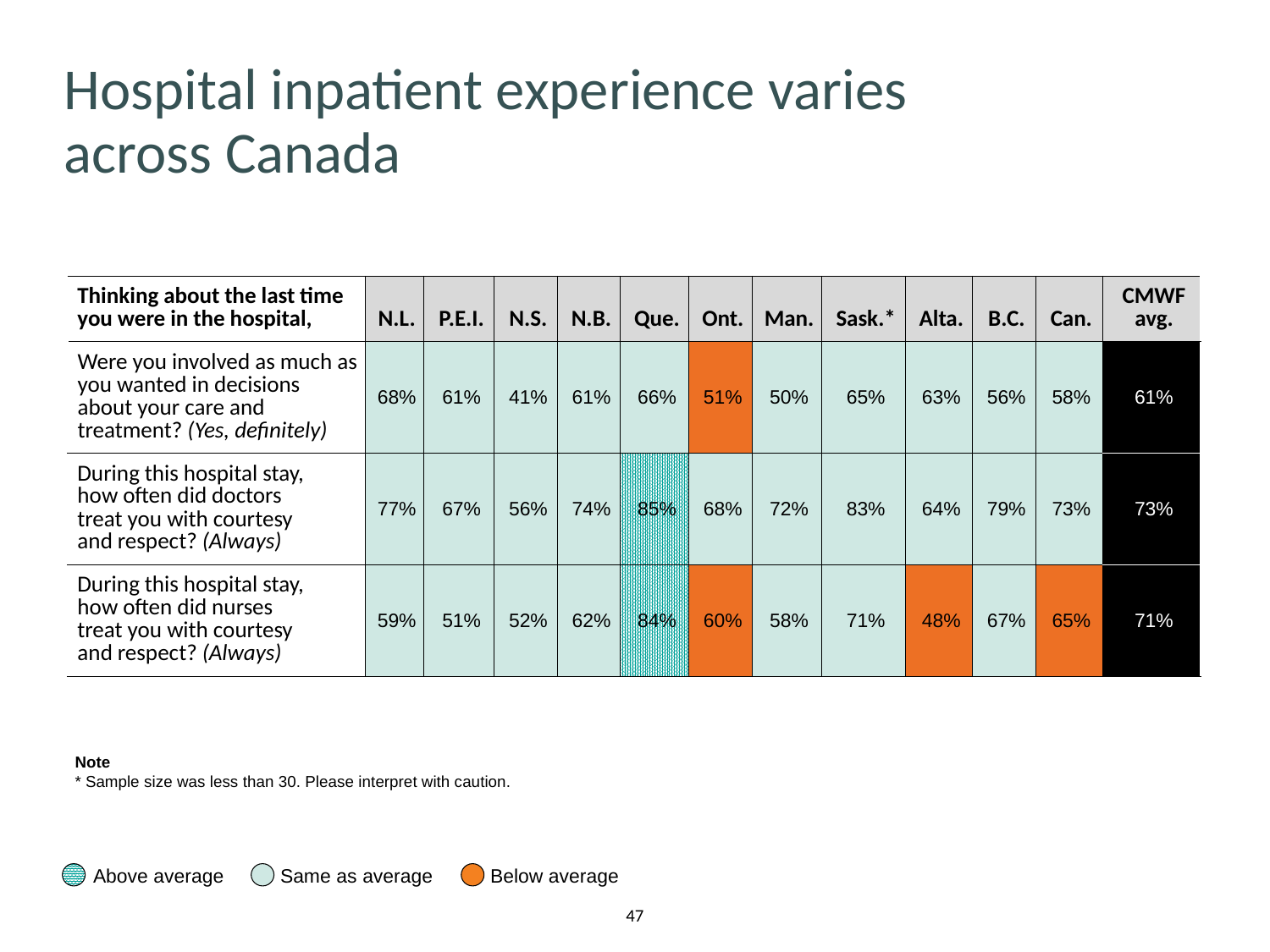

# Hospital inpatient experience varies across Canada
| Thinking about the last time you were in the hospital, | N.L. | P.E.I. | N.S. | N.B. | Que. | Ont. | Man. | Sask.\* | Alta. | B.C. | Can. | CMWF avg. |
| --- | --- | --- | --- | --- | --- | --- | --- | --- | --- | --- | --- | --- |
| Were you involved as much as you wanted in decisions about your care and treatment? (Yes, definitely) | 68% | 61% | 41% | 61% | 66% | 51% | 50% | 65% | 63% | 56% | 58% | 61% |
| During this hospital stay, how often did doctors treat you with courtesy and respect? (Always) | 77% | 67% | 56% | 74% | 85% | 68% | 72% | 83% | 64% | 79% | 73% | 73% |
| During this hospital stay, how often did nurses treat you with courtesy and respect? (Always) | 59% | 51% | 52% | 62% | 84% | 60% | 58% | 71% | 48% | 67% | 65% | 71% |
Note
* Sample size was less than 30. Please interpret with caution.
Below average

Above average

Same as average